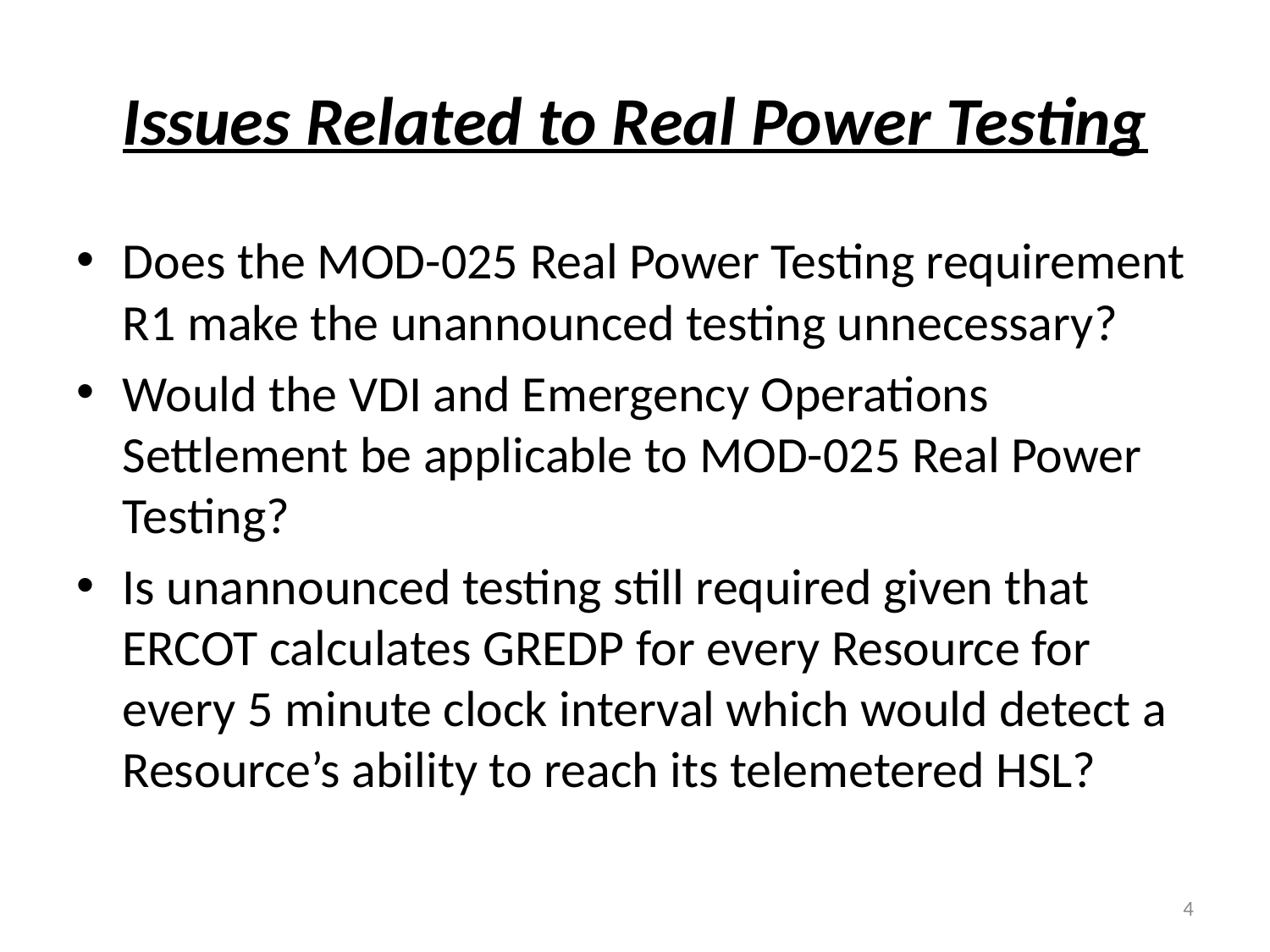

# Issues Related to Real Power Testing
Does the MOD-025 Real Power Testing requirement R1 make the unannounced testing unnecessary?
Would the VDI and Emergency Operations Settlement be applicable to MOD-025 Real Power Testing?
Is unannounced testing still required given that ERCOT calculates GREDP for every Resource for every 5 minute clock interval which would detect a Resource’s ability to reach its telemetered HSL?
4